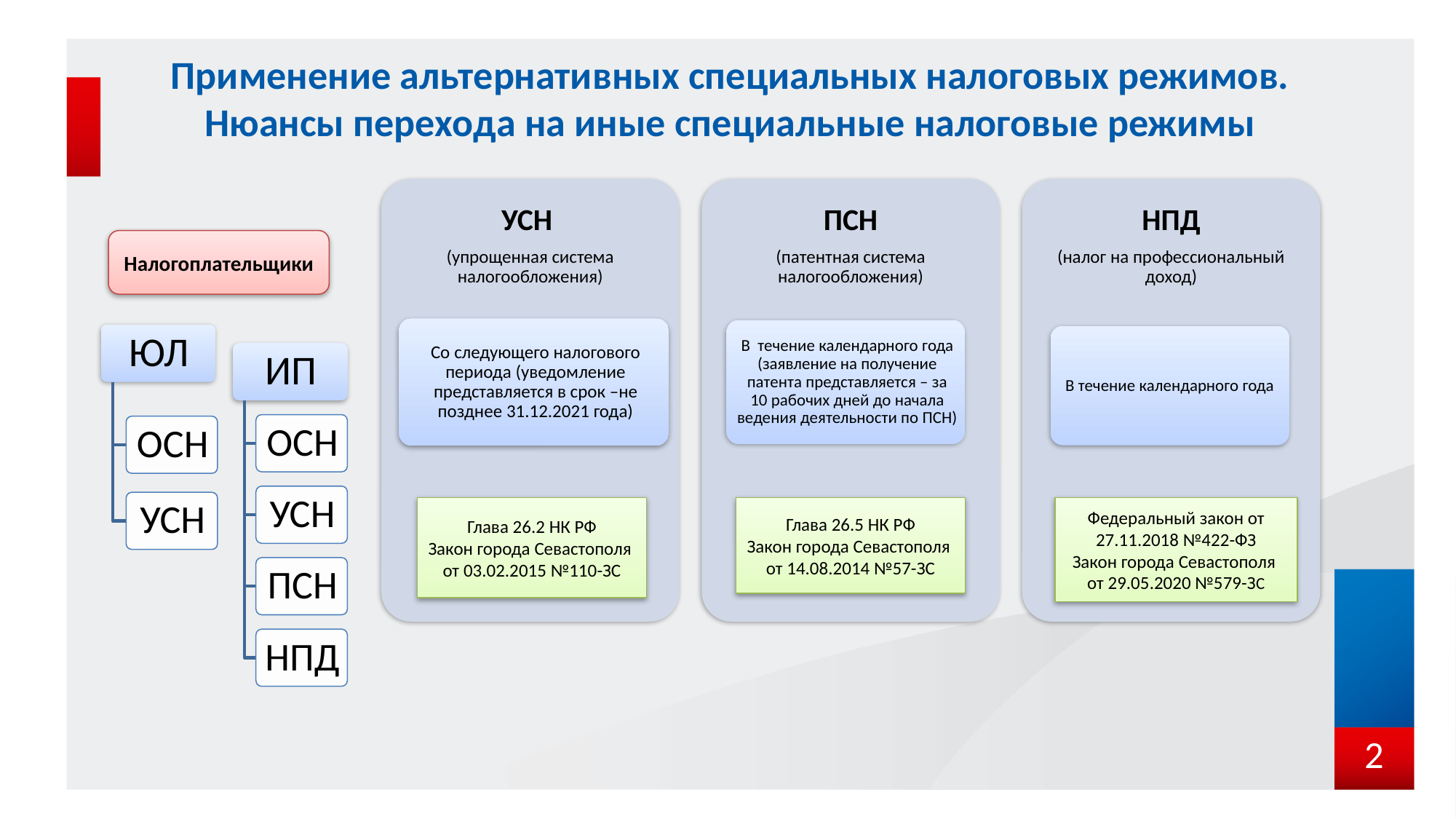

Применение альтернативных специальных налоговых режимов. Нюансы перехода на иные специальные налоговые режимы
УСН
(упрощенная система налогообложения)
Со следующего налогового периода (уведомление представляется в срок –не позднее 31.12.2021 года)
ПСН
(патентная система налогообложения)
В  течение календарного года (заявление на получение патента представляется – за 10 рабочих дней до начала ведения деятельности по ПСН)
НПД
(налог на профессиональный доход)
В течение календарного года
Налогоплательщики
ЮЛ
ОСН
УСН
ИП
ОСН
УСН
ПСН
НПД
Глава 26.2 НК РФ
Закон города Севастополя
от 03.02.2015 №110-ЗС
Глава 26.5 НК РФ
Закон города Севастополя
от 14.08.2014 №57-ЗС
Федеральный закон от 27.11.2018 №422-ФЗ
Закон города Севастополя
от 29.05.2020 №579-ЗС
2